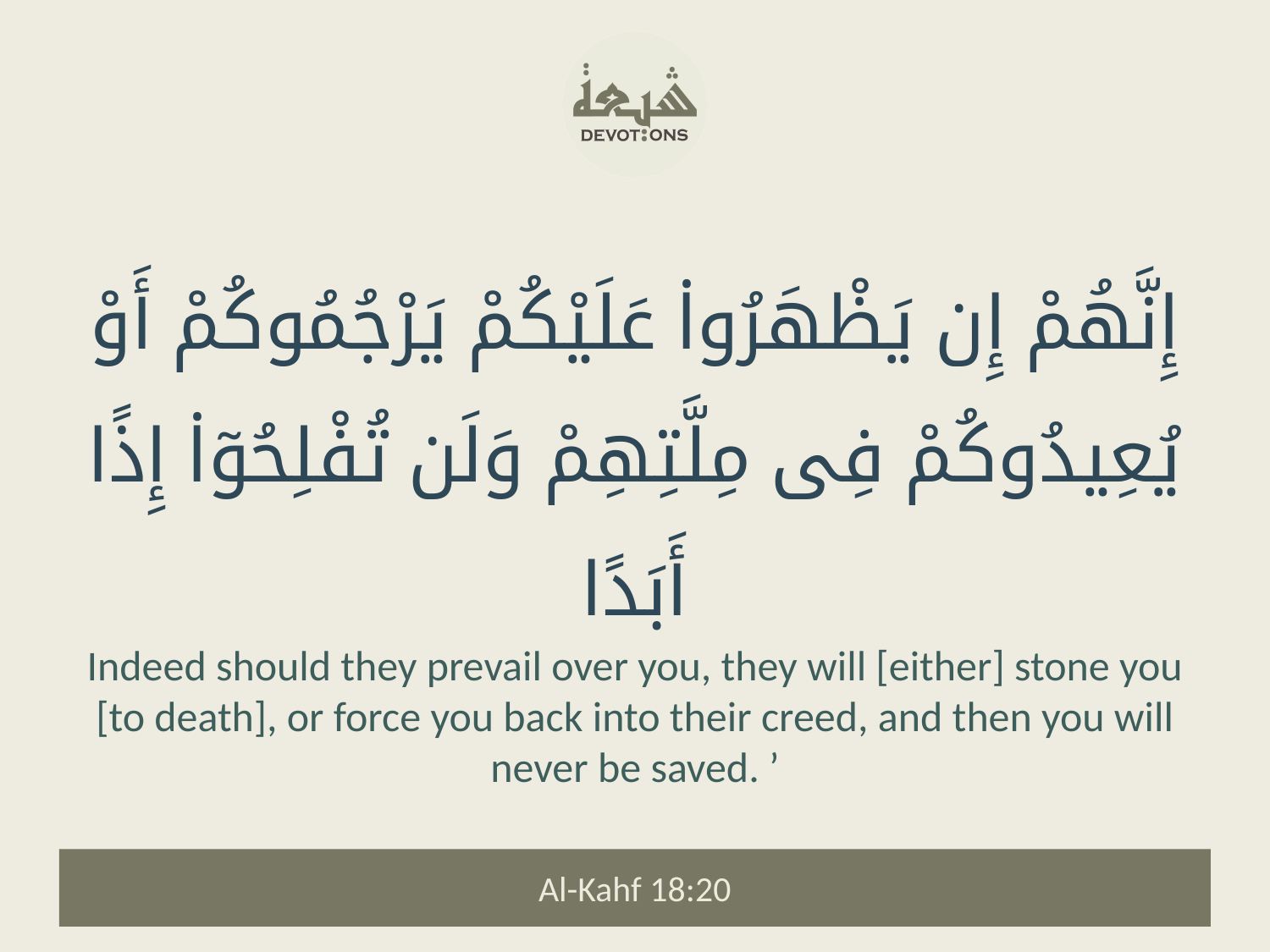

إِنَّهُمْ إِن يَظْهَرُوا۟ عَلَيْكُمْ يَرْجُمُوكُمْ أَوْ يُعِيدُوكُمْ فِى مِلَّتِهِمْ وَلَن تُفْلِحُوٓا۟ إِذًا أَبَدًا
Indeed should they prevail over you, they will [either] stone you [to death], or force you back into their creed, and then you will never be saved. ’
Al-Kahf 18:20